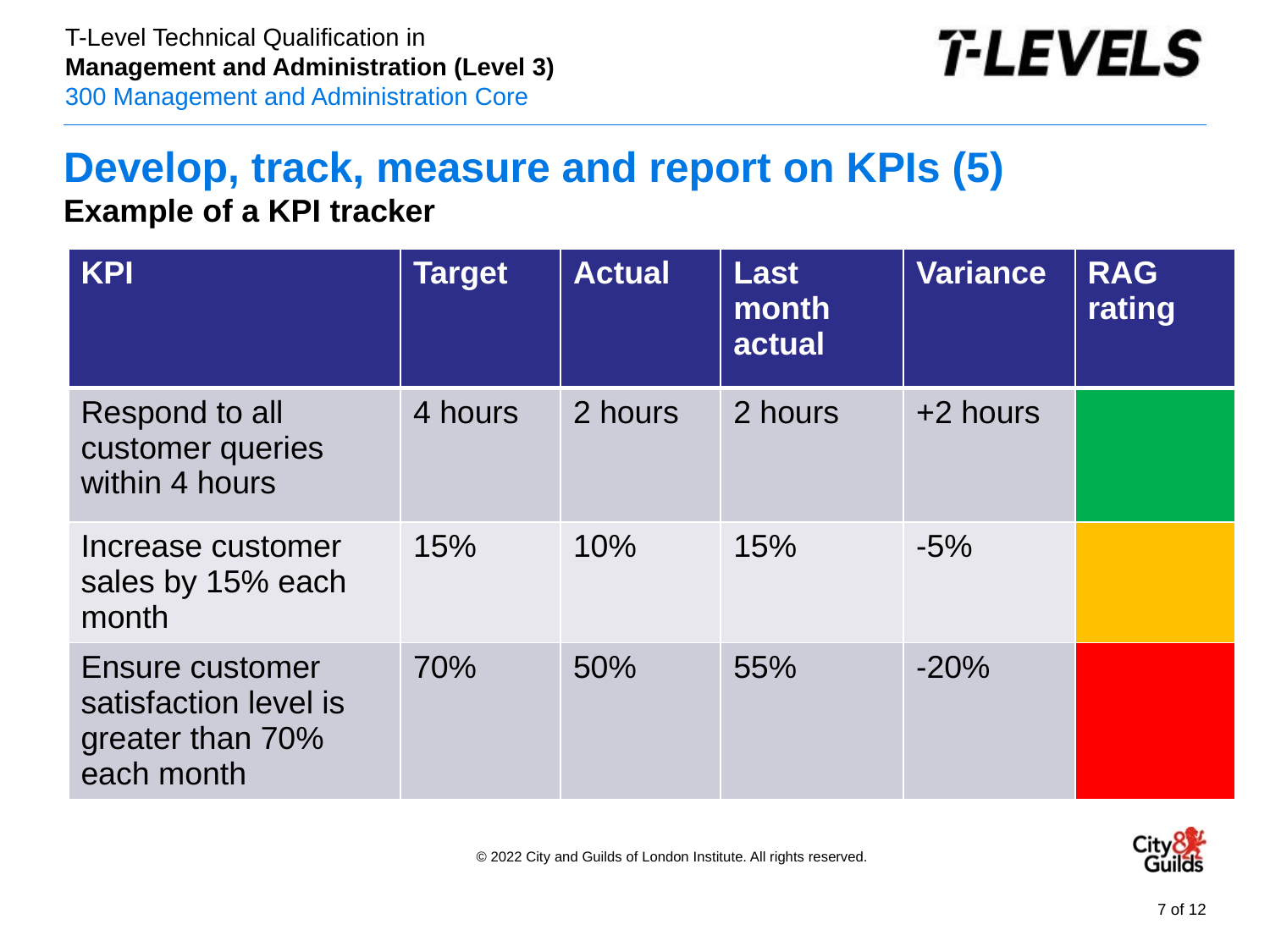

# Develop, track, measure and report on KPIs (5) Example of a KPI tracker

| KPI | Target | Actual | Last month actual | Variance | RAG rating |
| --- | --- | --- | --- | --- | --- |
| Respond to all customer queries within 4 hours | 4 hours | 2 hours | 2 hours | +2 hours |  |
| Increase customer sales by 15% each month | 15% | 10% | 15% | -5% |  |
| Ensure customer satisfaction level is greater than 70% each month | 70% | 50% | 55% | -20% |  |